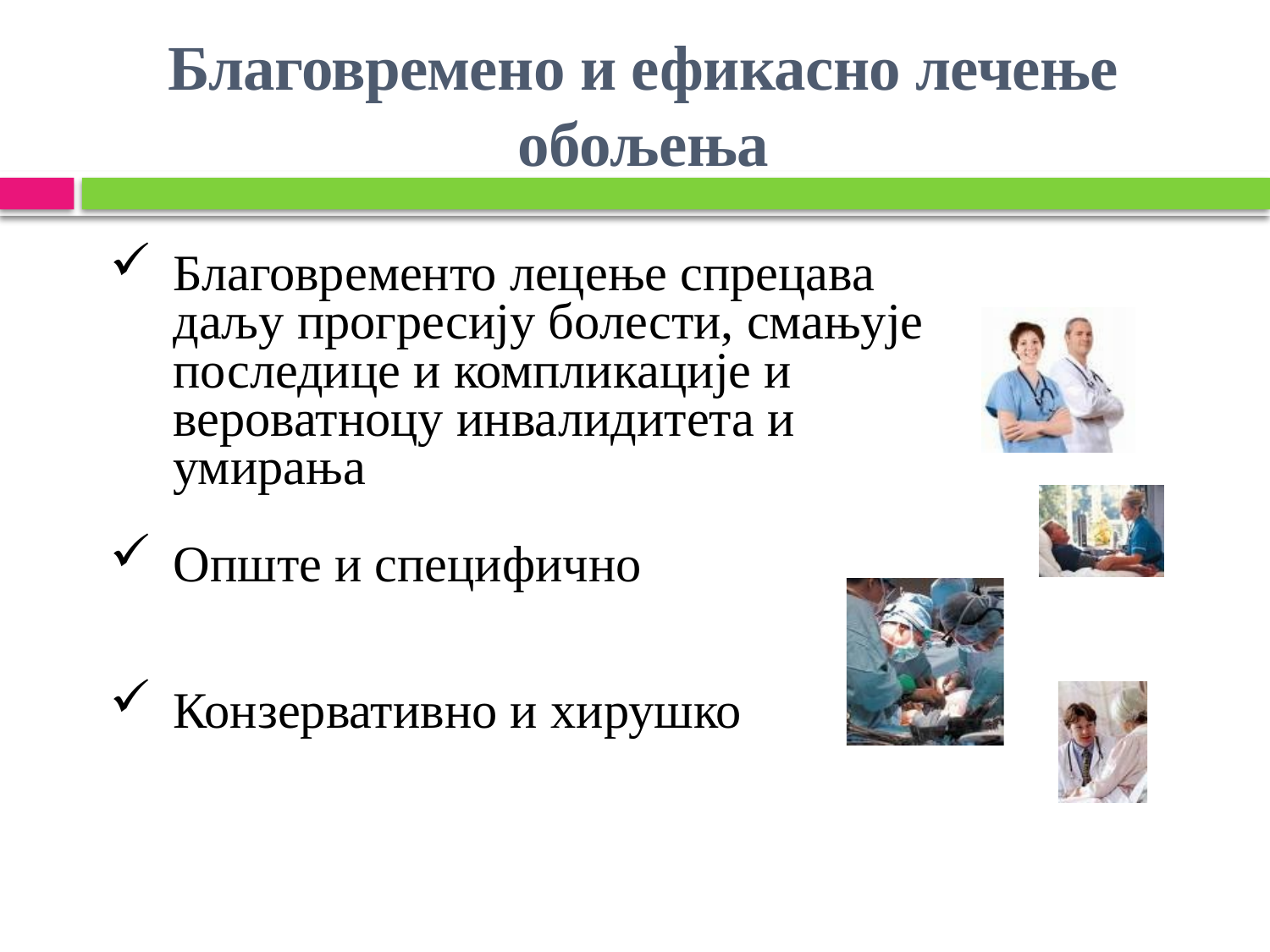

# Благовремено и ефикасно лечење обољења
Благовременто лецење спрецава даљу прогресију болести, смањује последице и компликације и вероватноцу инвалидитета и умирања

Опште и специфично

Конзервативно и хирушко